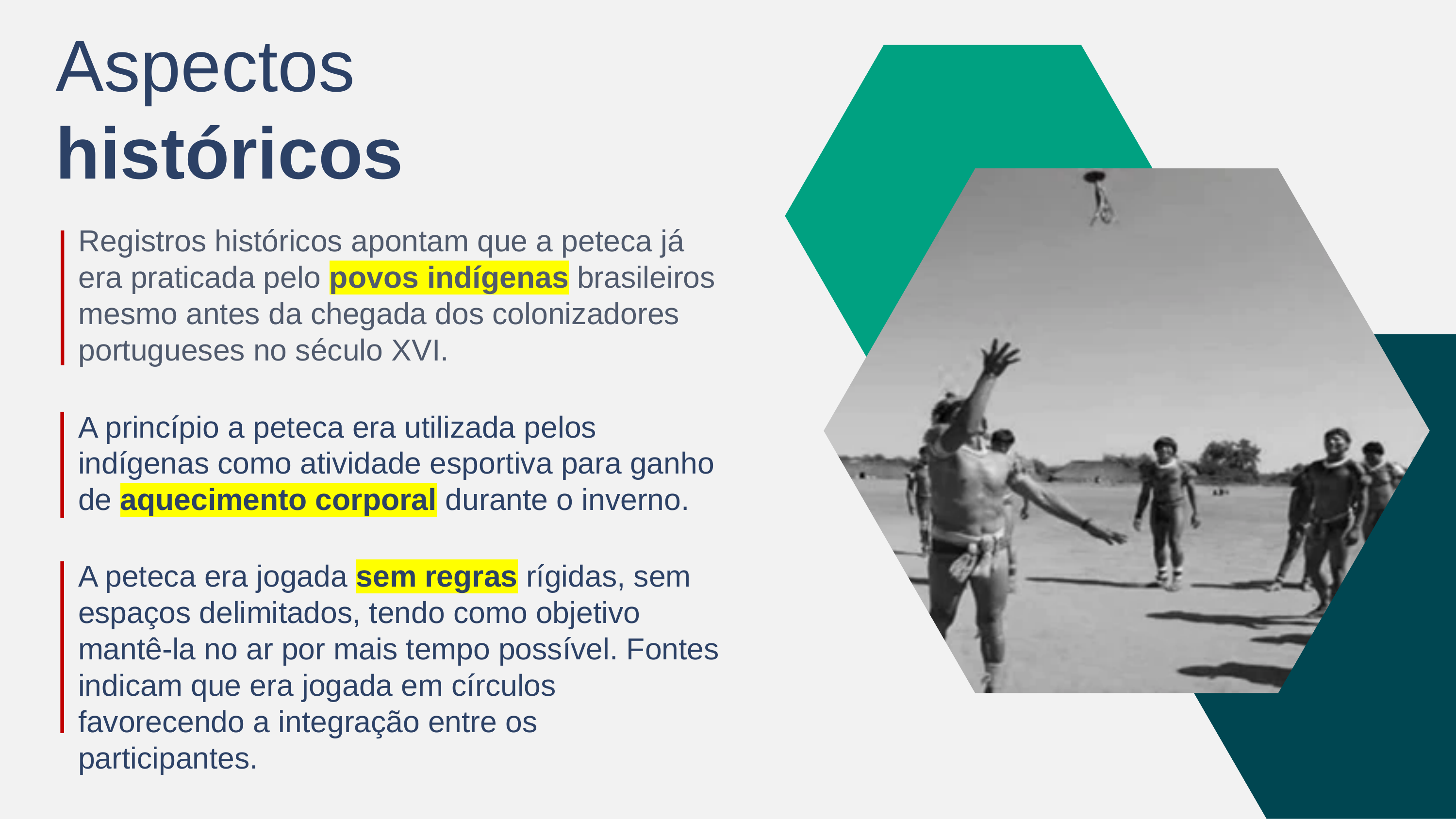

Aspectos
históricos

Registros históricos apontam que a peteca já era praticada pelo povos indígenas brasileiros mesmo antes da chegada dos colonizadores portugueses no século XVI.

A princípio a peteca era utilizada pelos indígenas como atividade esportiva para ganho de aquecimento corporal durante o inverno.

A peteca era jogada sem regras rígidas, sem espaços delimitados, tendo como objetivo mantê-la no ar por mais tempo possível. Fontes indicam que era jogada em círculos favorecendo a integração entre os participantes.